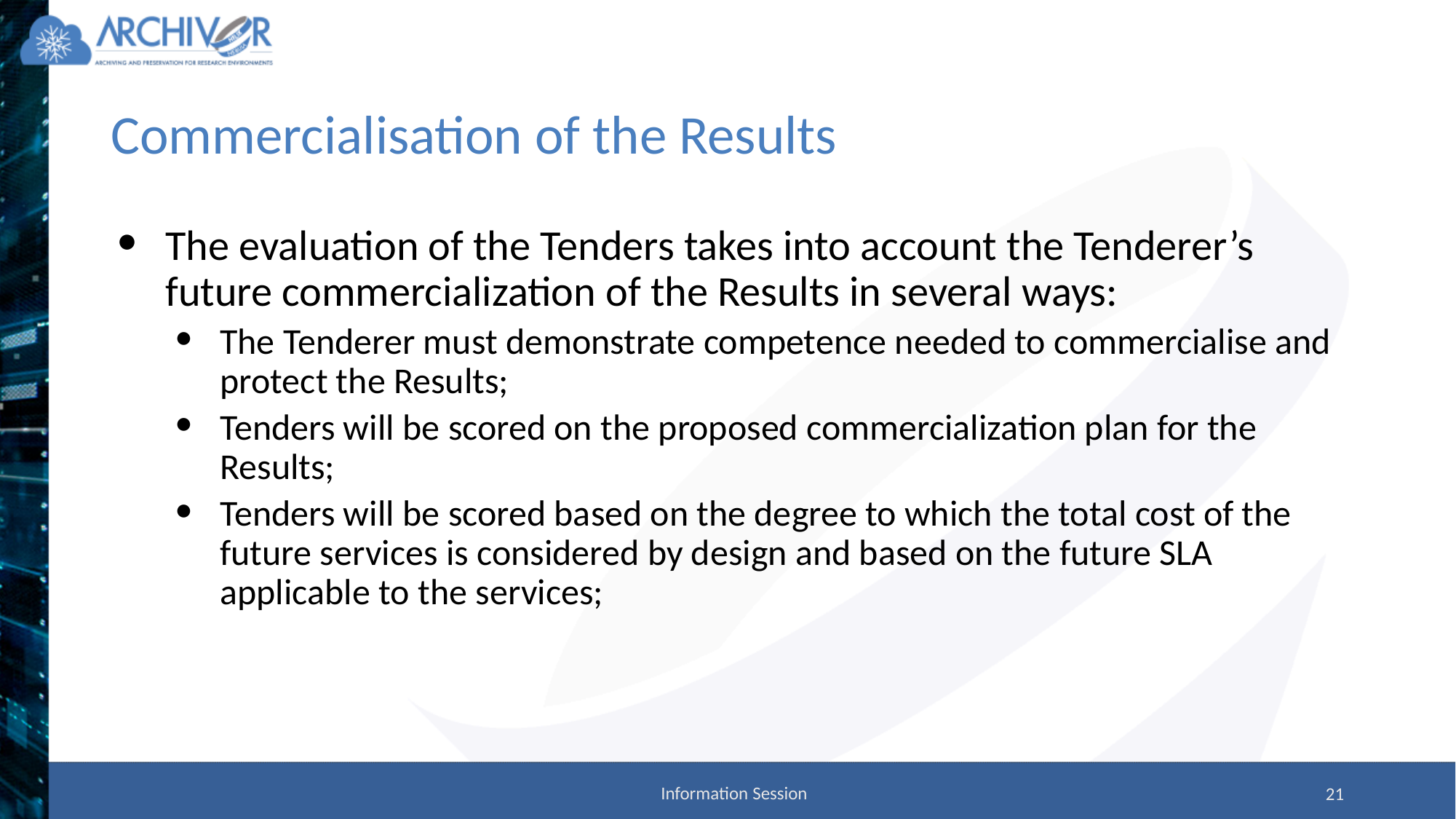

# Commercialisation of the Results
The evaluation of the Tenders takes into account the Tenderer’s future commercialization of the Results in several ways:
The Tenderer must demonstrate competence needed to commercialise and protect the Results;
Tenders will be scored on the proposed commercialization plan for the Results;
Tenders will be scored based on the degree to which the total cost of the future services is considered by design and based on the future SLA applicable to the services;

Information Session
21